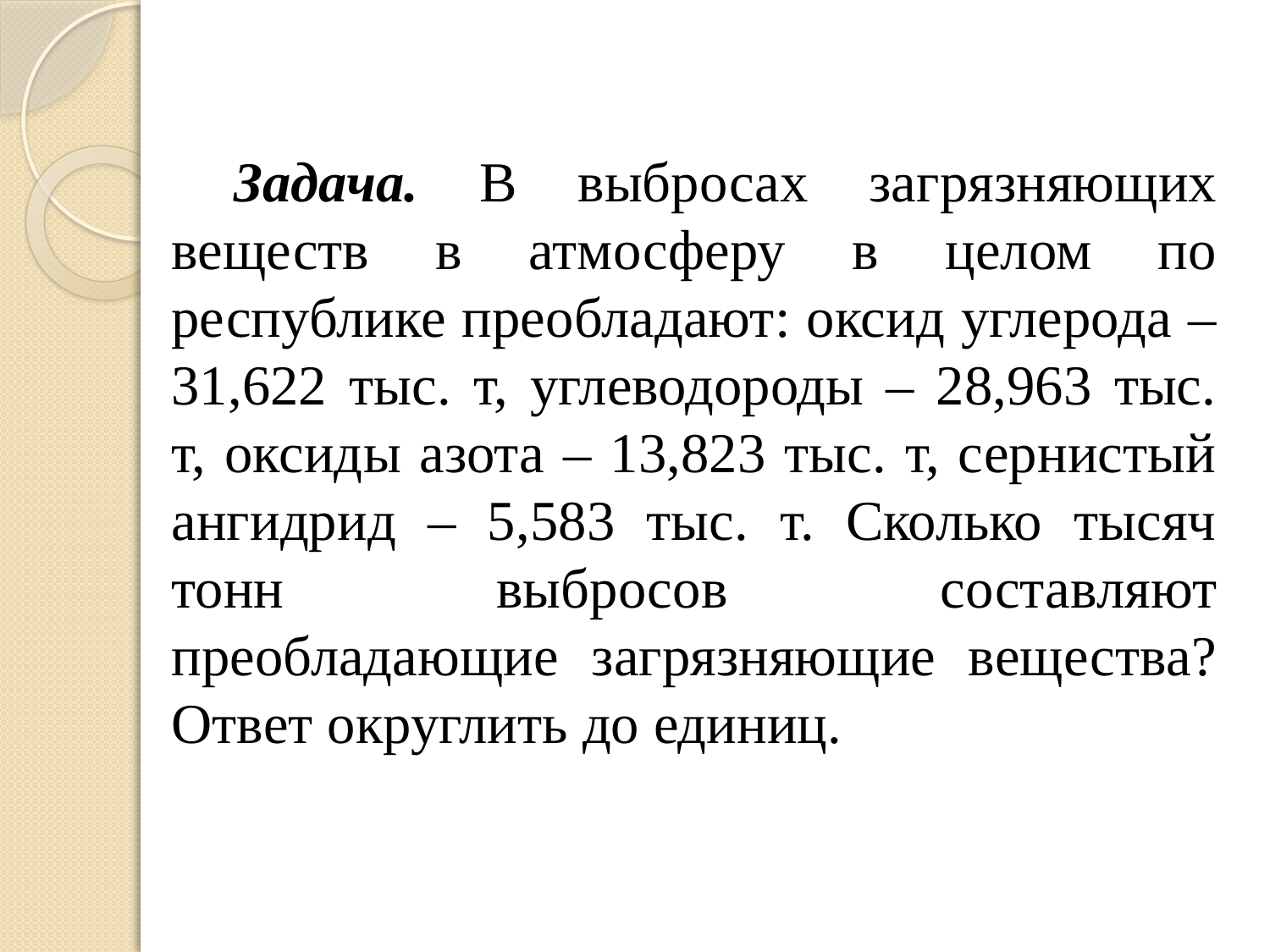

Задача. В выбросах загрязняющих веществ в атмосферу в целом по республике преобладают: оксид углерода – 31,622 тыс. т, углеводороды – 28,963 тыс. т, оксиды азота – 13,823 тыс. т, сернистый ангидрид – 5,583 тыс. т. Сколько тысяч тонн выбросов составляют преобладающие загрязняющие вещества? Ответ округлить до единиц.